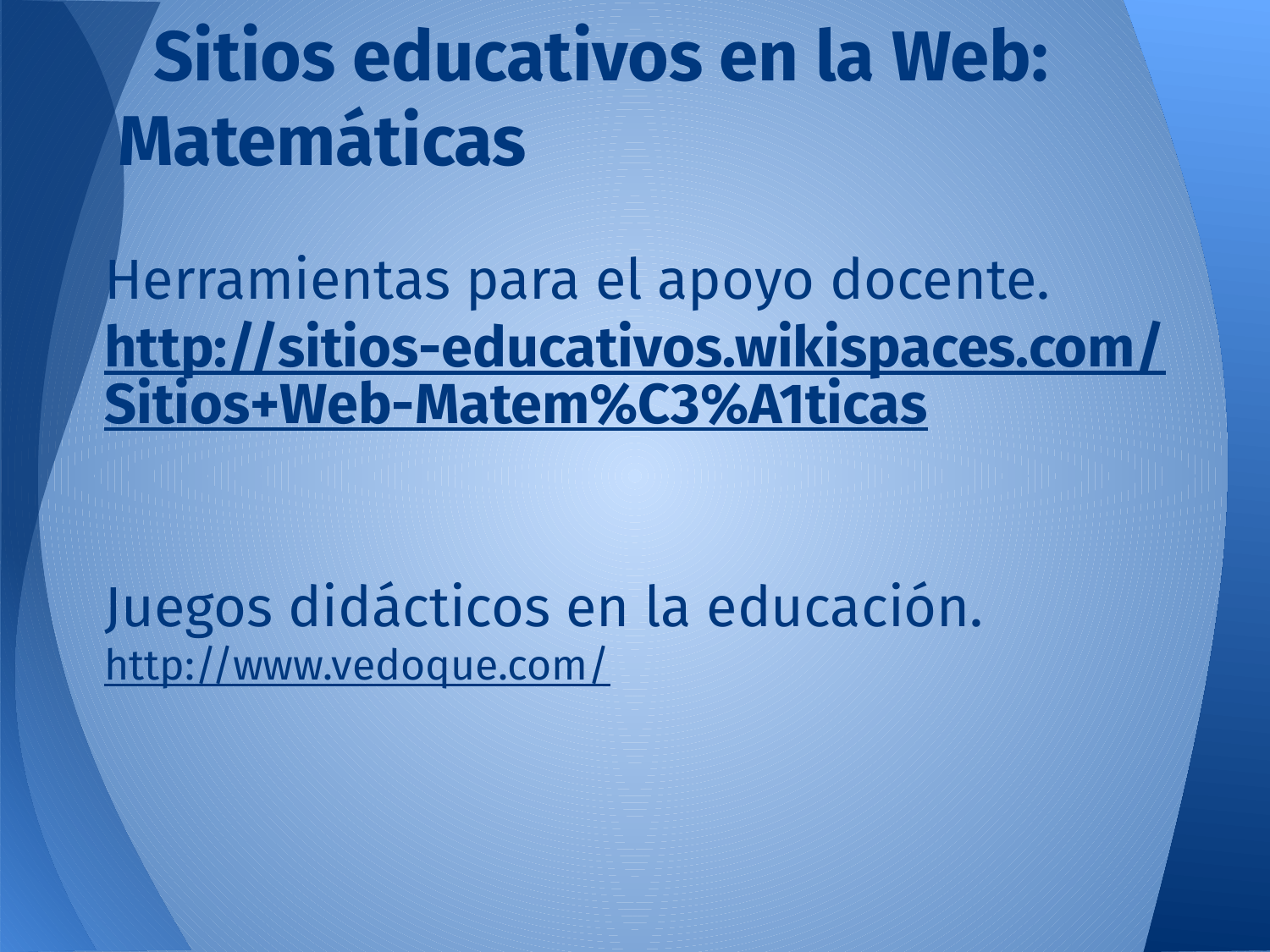

# Sitios educativos en la Web: Matemáticas
Herramientas para el apoyo docente.
http://sitios-educativos.wikispaces.com/Sitios+Web-Matem%C3%A1ticas

Juegos didácticos en la educación.
http://www.vedoque.com/